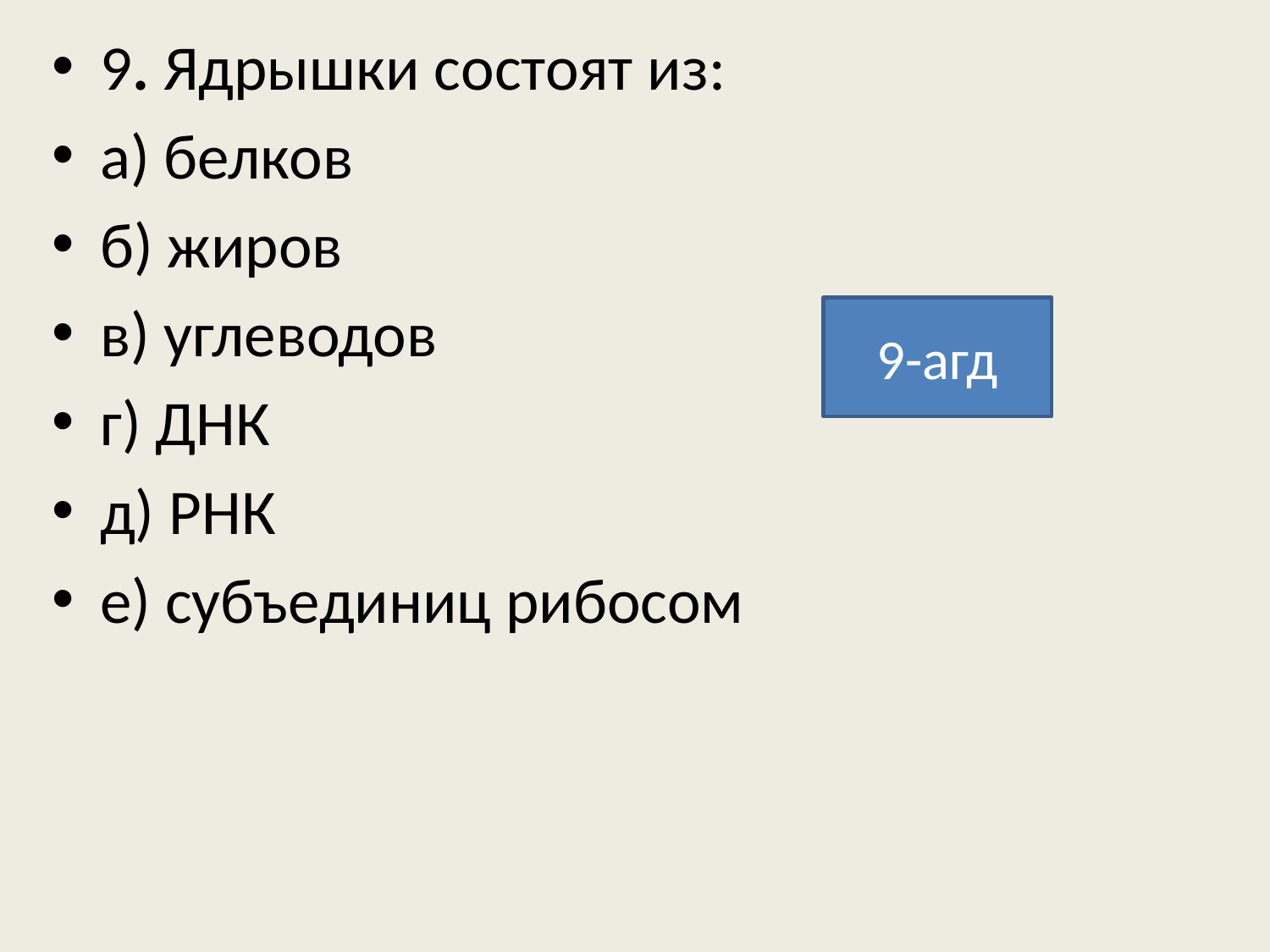

9. Ядрышки состоят из:
а) белков
б) жиров
в) углеводов
г) ДНК
д) РНК
е) субъединиц рибосом
9-агд